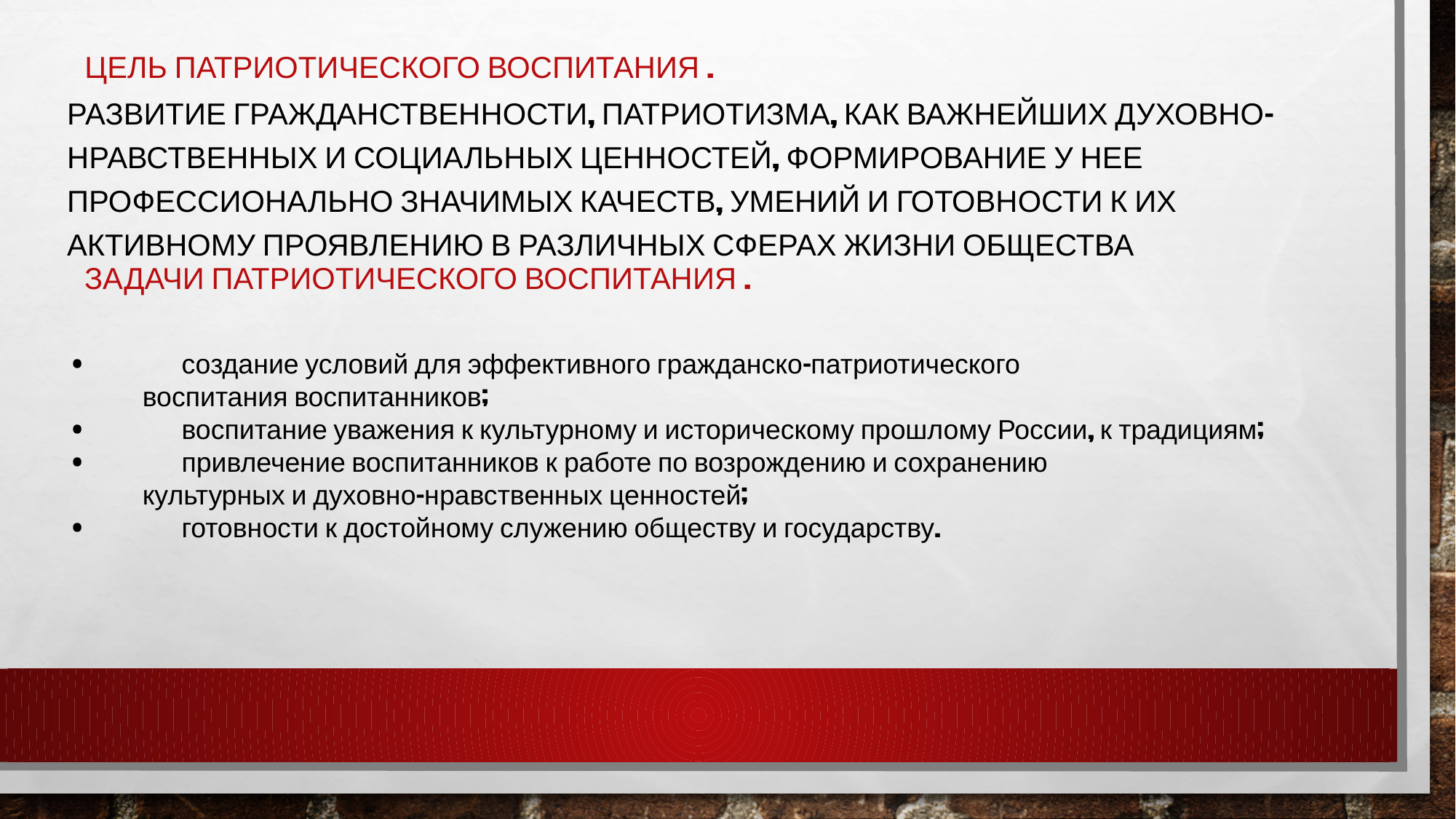

# Цель патриотического воспитания .
развитие гражданственности, патриотизма, как важнейших духовно-нравственных и социальных ценностей, формирование у нее профессионально значимых качеств, умений и готовности к их активному проявлению в различных сферах жизни общества
Задачи патриотического воспитания .
•	создание условий для эффективного гражданско-патриотического
           воспитания воспитанников;
•	воспитание уважения к культурному и историческому прошлому России, к традициям;
•	привлечение воспитанников к работе по возрождению и сохранению
           культурных и духовно-нравственных ценностей;
•	готовности к достойному служению обществу и государству.